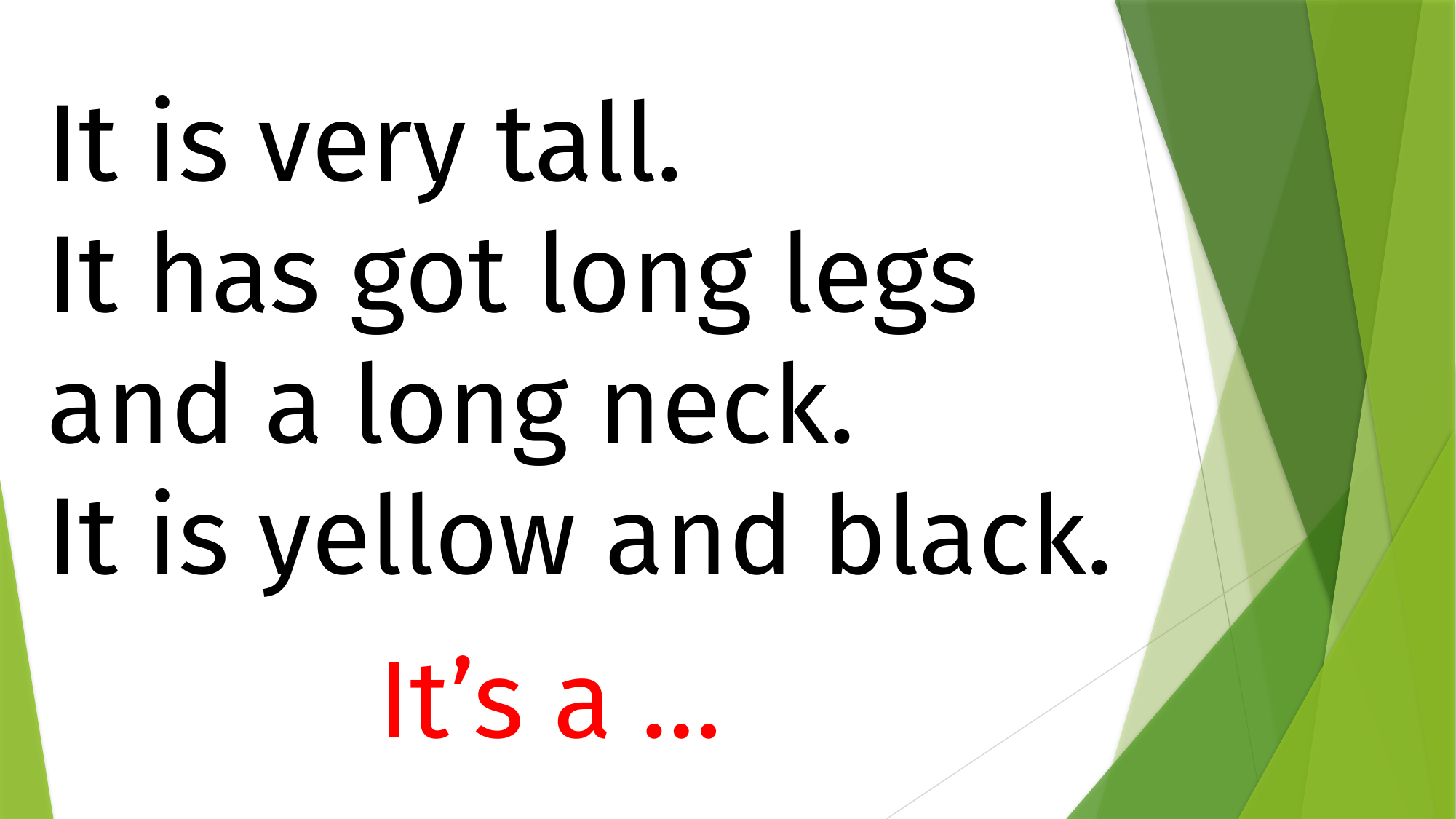

It is very tall.
It has got long legs
and a long neck.
It is yellow and black.
It’s a …